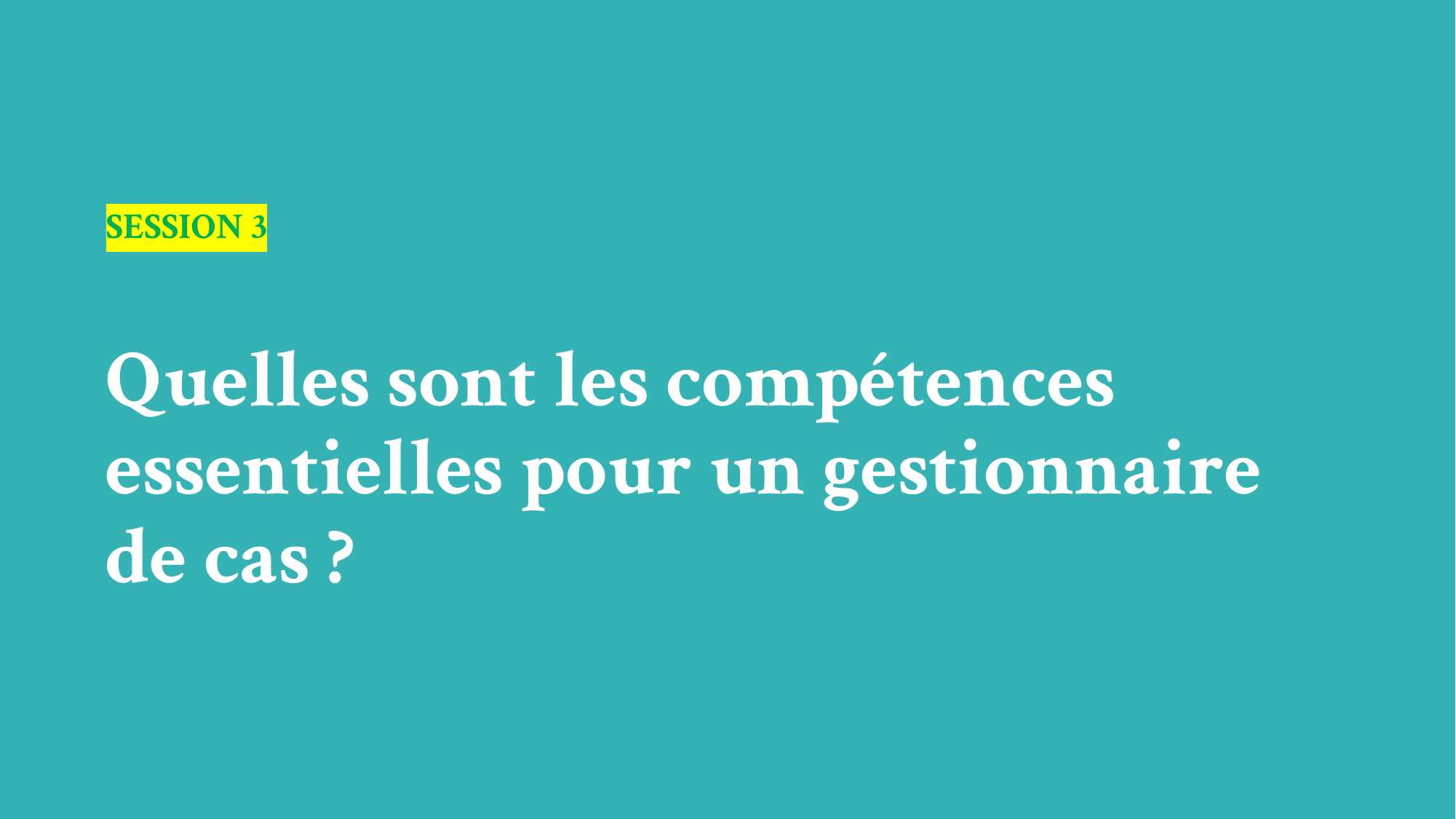

# SESSION 3 Quelles sont les compétences essentielles pour un gestionnaire de cas ?